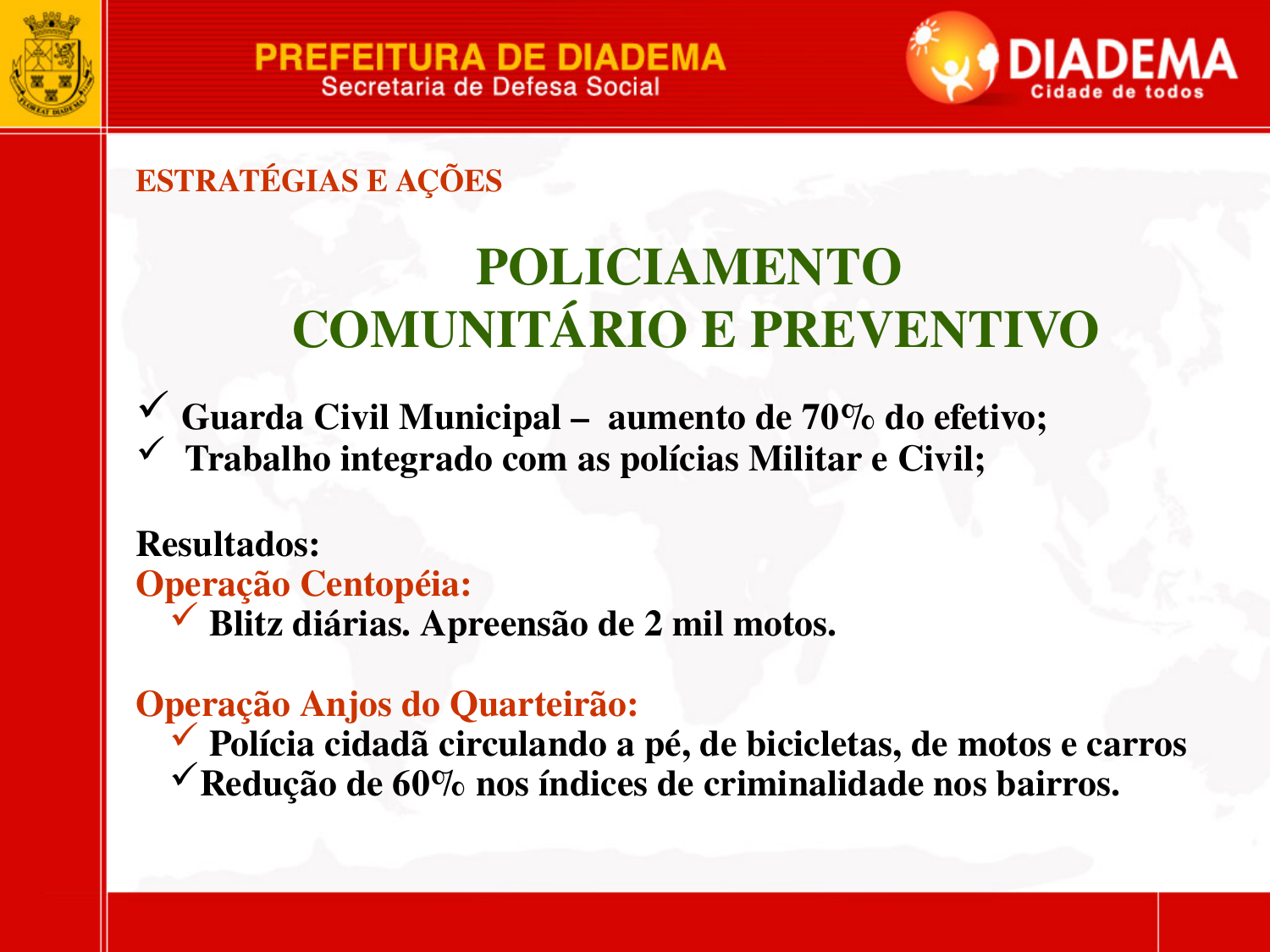

ESTRATÉGIAS E AÇÕES

POLICIAMENTO
COMUNITÁRIO E PREVENTIVO

 Guarda Civil Municipal –  aumento de 70% do efetivo;
  Trabalho integrado com as polícias Militar e Civil;

Resultados:
Operação Centopéia:
 Blitz diárias. Apreensão de 2 mil motos.

Operação Anjos do Quarteirão:
 Polícia cidadã circulando a pé, de bicicletas, de motos e carros
Redução de 60% nos índices de criminalidade nos bairros.